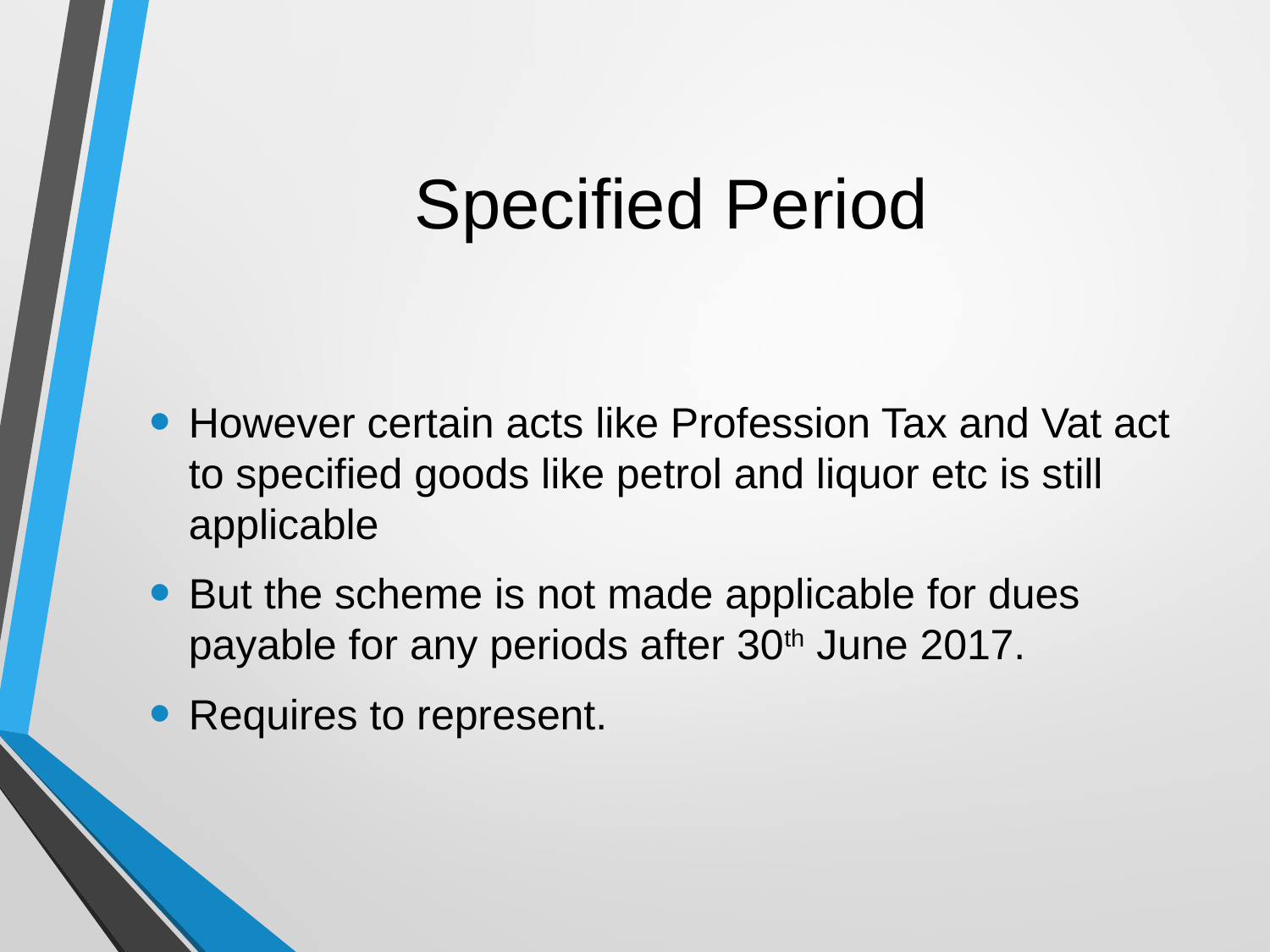

# Specified Period
However certain acts like Profession Tax and Vat act to specified goods like petrol and liquor etc is still applicable
But the scheme is not made applicable for dues payable for any periods after 30th June 2017.
Requires to represent.